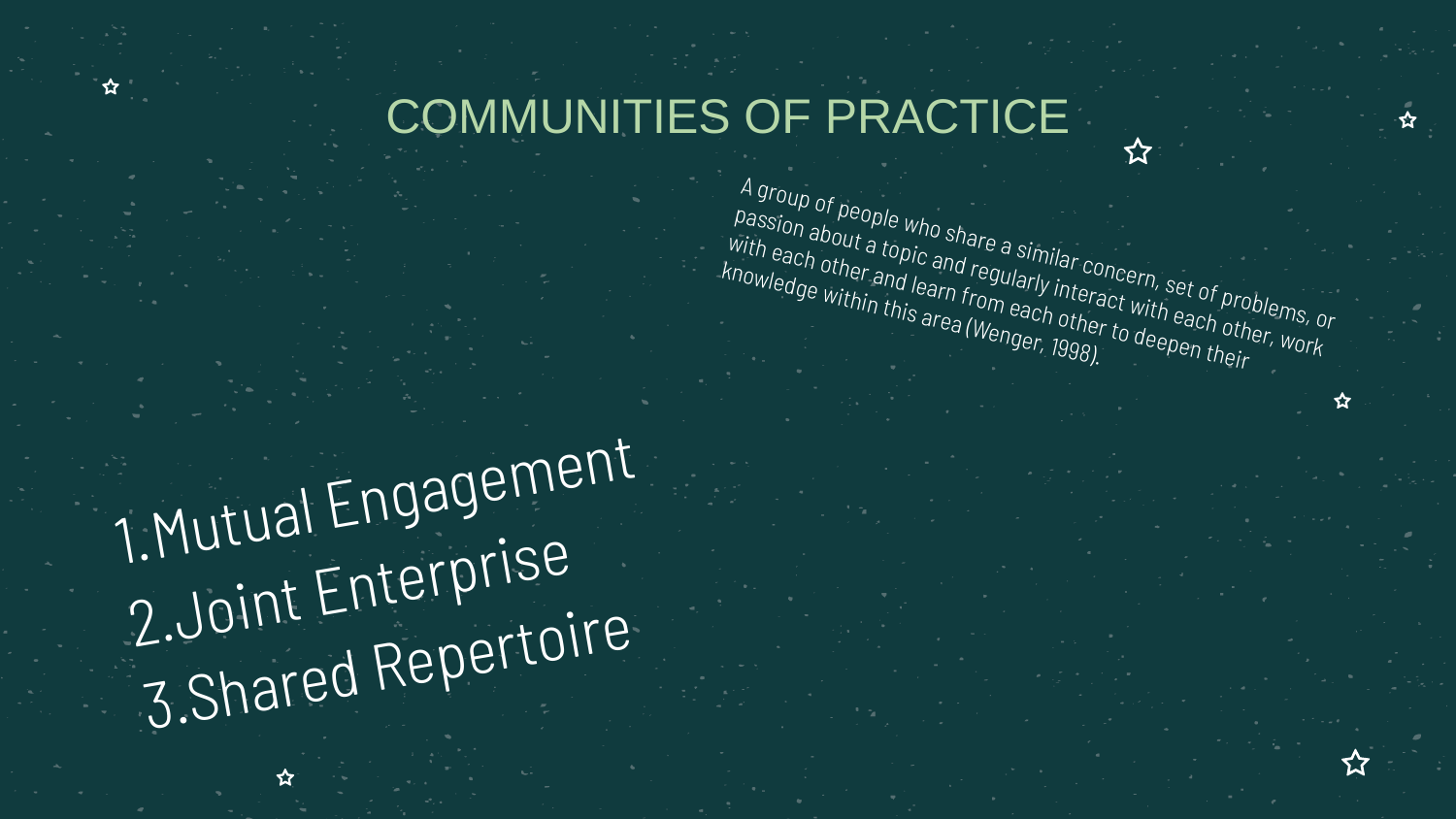

# COMMUNITIES OF PRACTICE
A group of people who share a similar concern, set of problems, or passion about a topic and regularly interact with each other, work with each other and learn from each other to deepen their knowledge within this area (Wenger, 1998).

Mutual Engagement
Joint Enterprise
Shared Repertoire